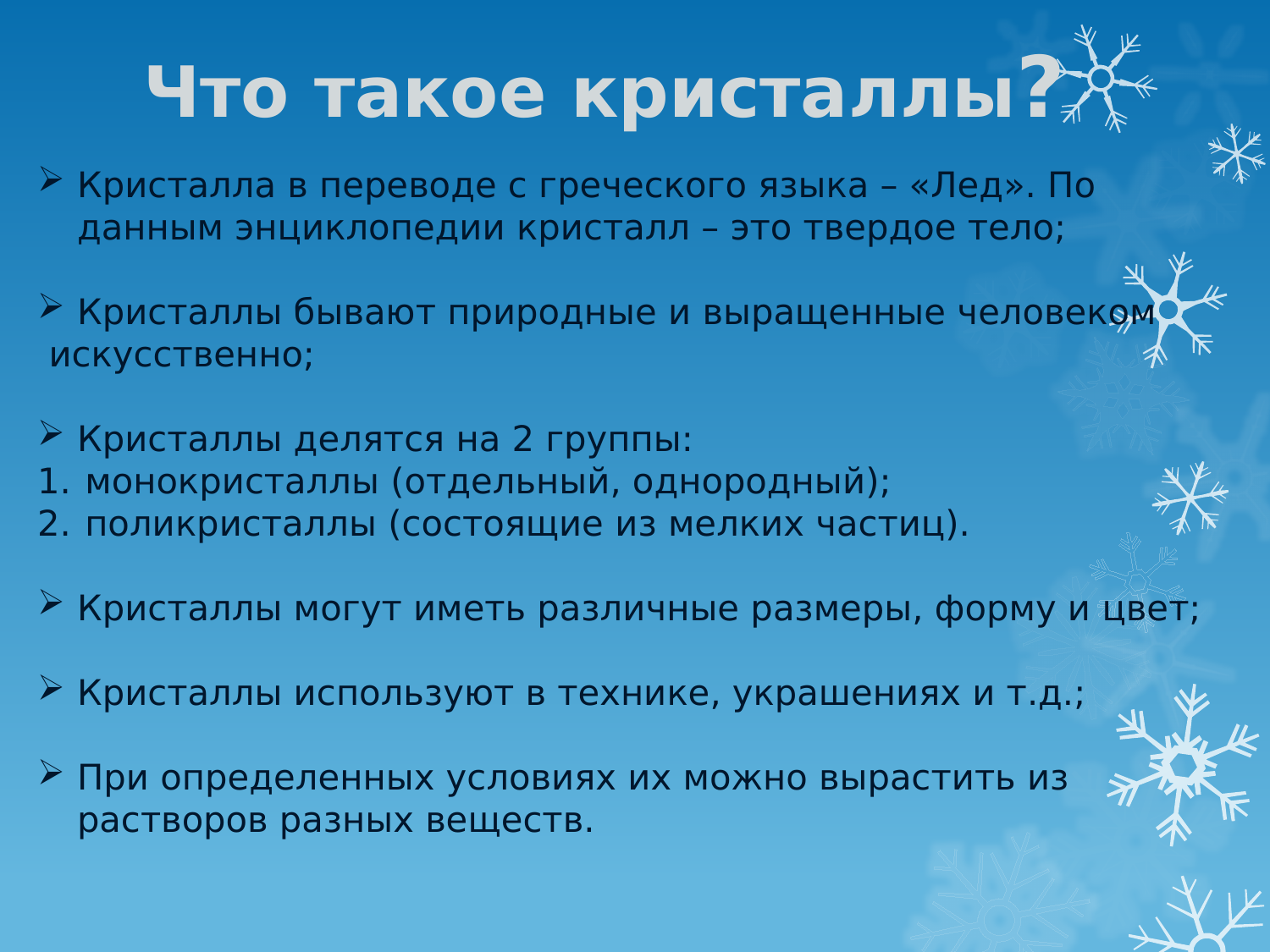

Что такое кристаллы?
Кристалла в переводе с греческого языка – «Лед». По данным энциклопедии кристалл – это твердое тело;

Кристаллы бывают природные и выращенные человеком
 искусственно;

Кристаллы делятся на 2 группы:
монокристаллы (отдельный, однородный);
поликристаллы (состоящие из мелких частиц).

Кристаллы могут иметь различные размеры, форму и цвет;

Кристаллы используют в технике, украшениях и т.д.;

При определенных условиях их можно вырастить из растворов разных веществ.